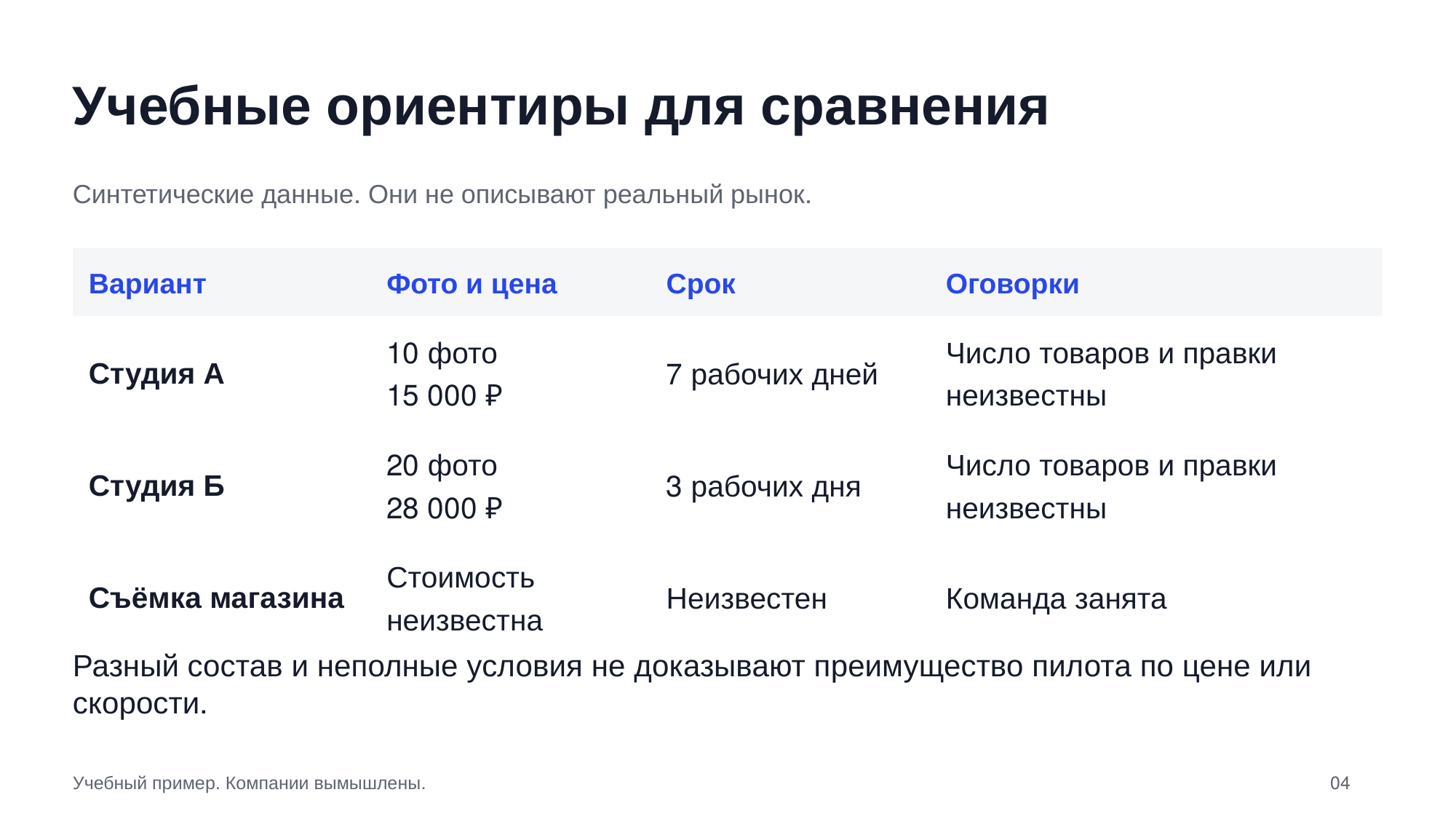

Учебные ориентиры для сравнения
Синтетические данные. Они не описывают реальный рынок.
| Вариант | Фото и цена | Срок | Оговорки |
| --- | --- | --- | --- |
| Студия А | 10 фото 15 000 ₽ | 7 рабочих дней | Число товаров и правки неизвестны |
| Студия Б | 20 фото 28 000 ₽ | 3 рабочих дня | Число товаров и правки неизвестны |
| Съёмка магазина | Стоимость неизвестна | Неизвестен | Команда занята |
Разный состав и неполные условия не доказывают преимущество пилота по цене или скорости.
Учебный пример. Компании вымышлены.
04